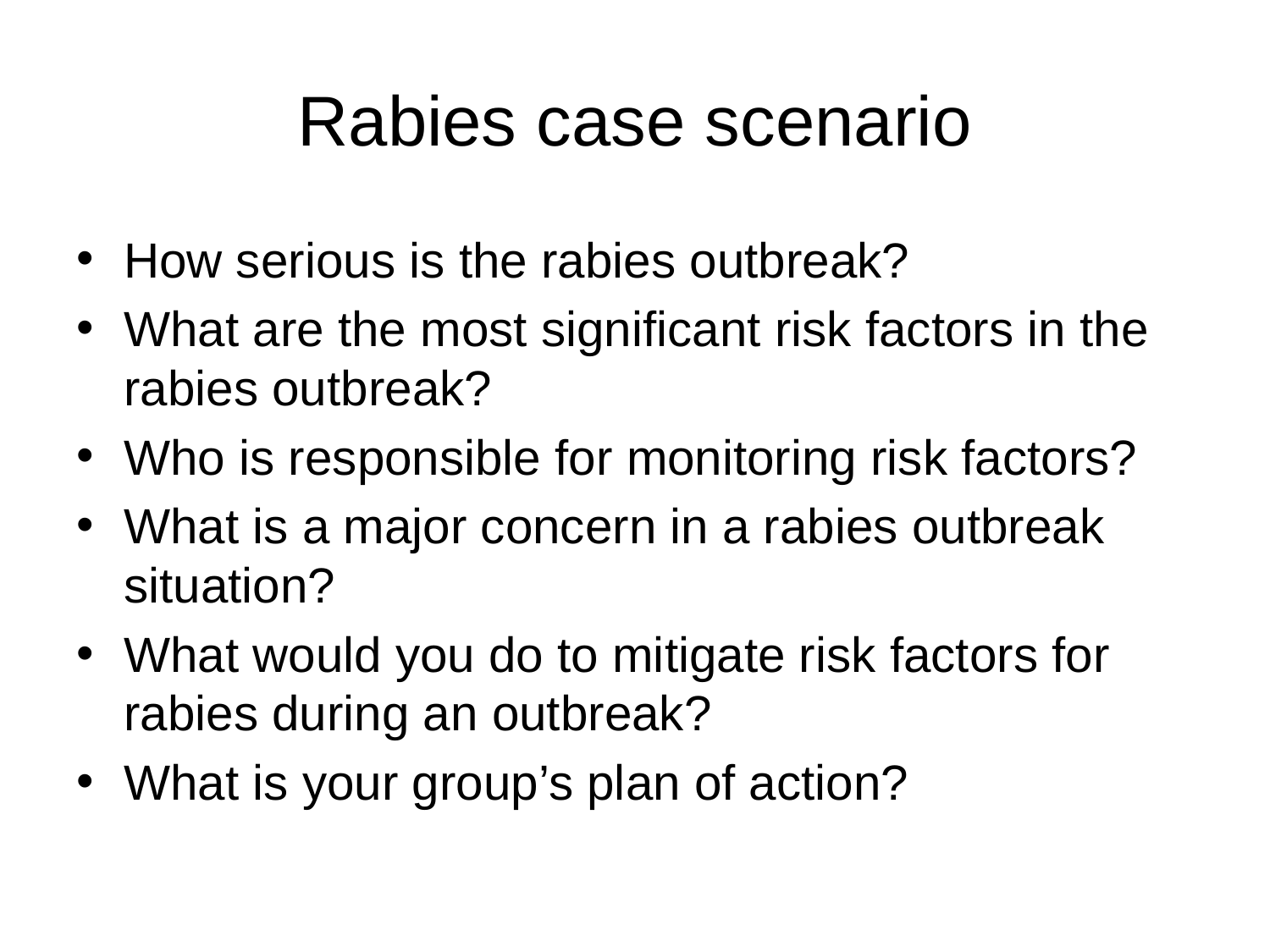

# Rabies case scenario
How serious is the rabies outbreak?
What are the most significant risk factors in the rabies outbreak?
Who is responsible for monitoring risk factors?
What is a major concern in a rabies outbreak situation?
What would you do to mitigate risk factors for rabies during an outbreak?
What is your group’s plan of action?